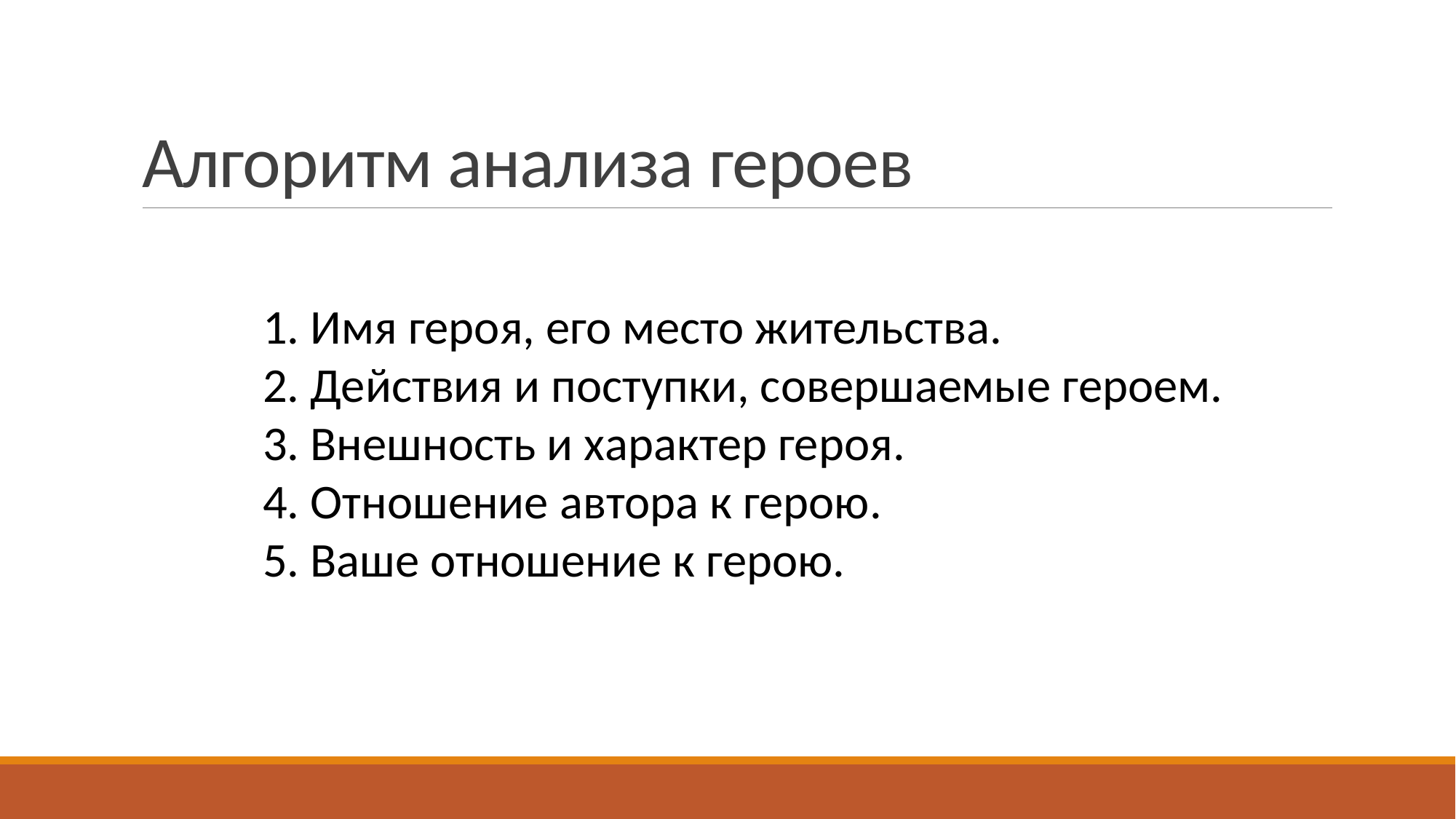

# Алгоритм анализа героев
1. Имя героя, его место жительства.
2. Действия и поступки, совершаемые героем.
3. Внешность и характер героя.
4. Отношение автора к герою.
5. Ваше отношение к герою.